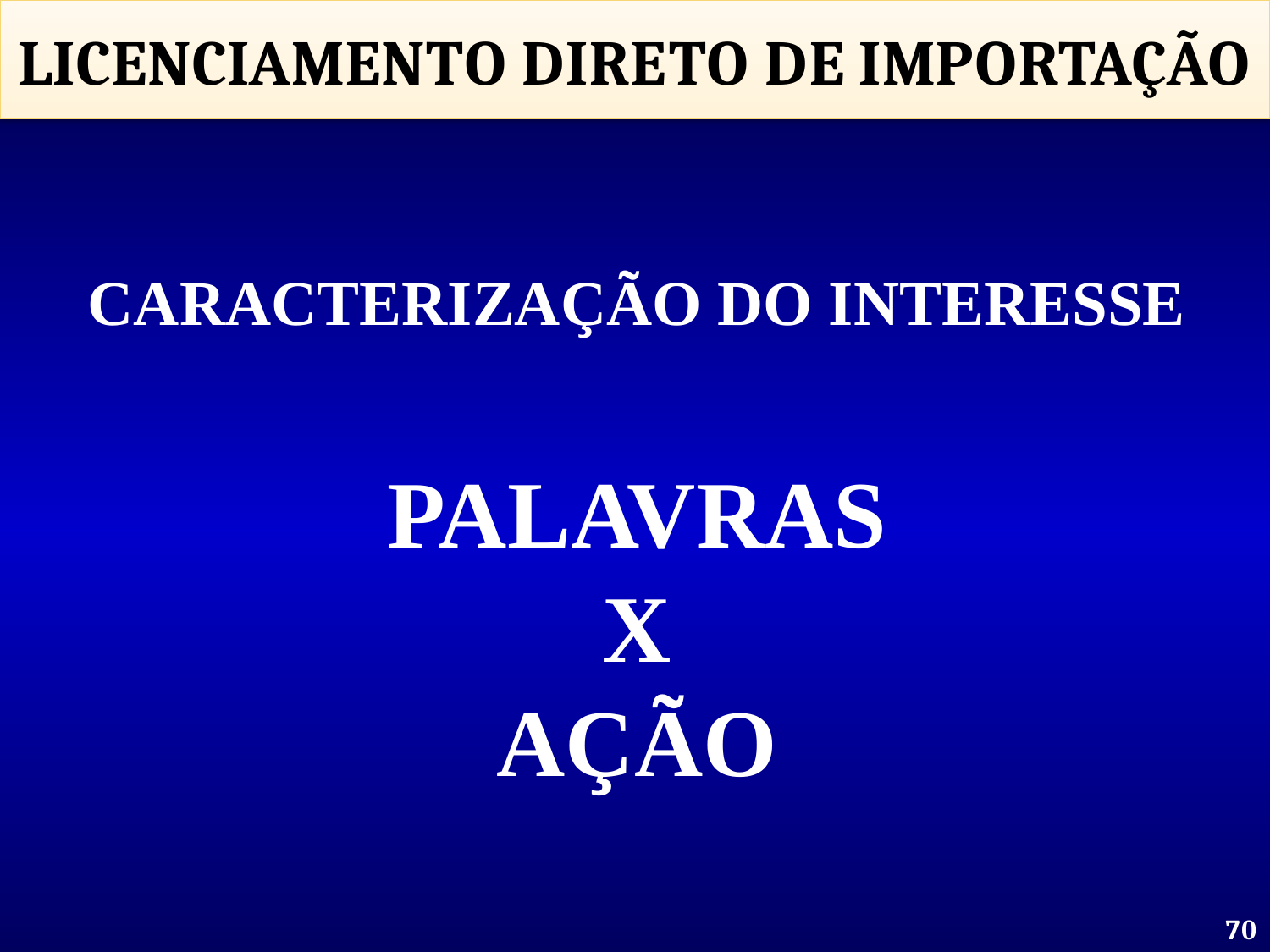

LICENCIAMENTO DIRETO DE IMPORTAÇÃO
CARACTERIZAÇÃO DO INTERESSE

PALAVRAS
X
AÇÃO